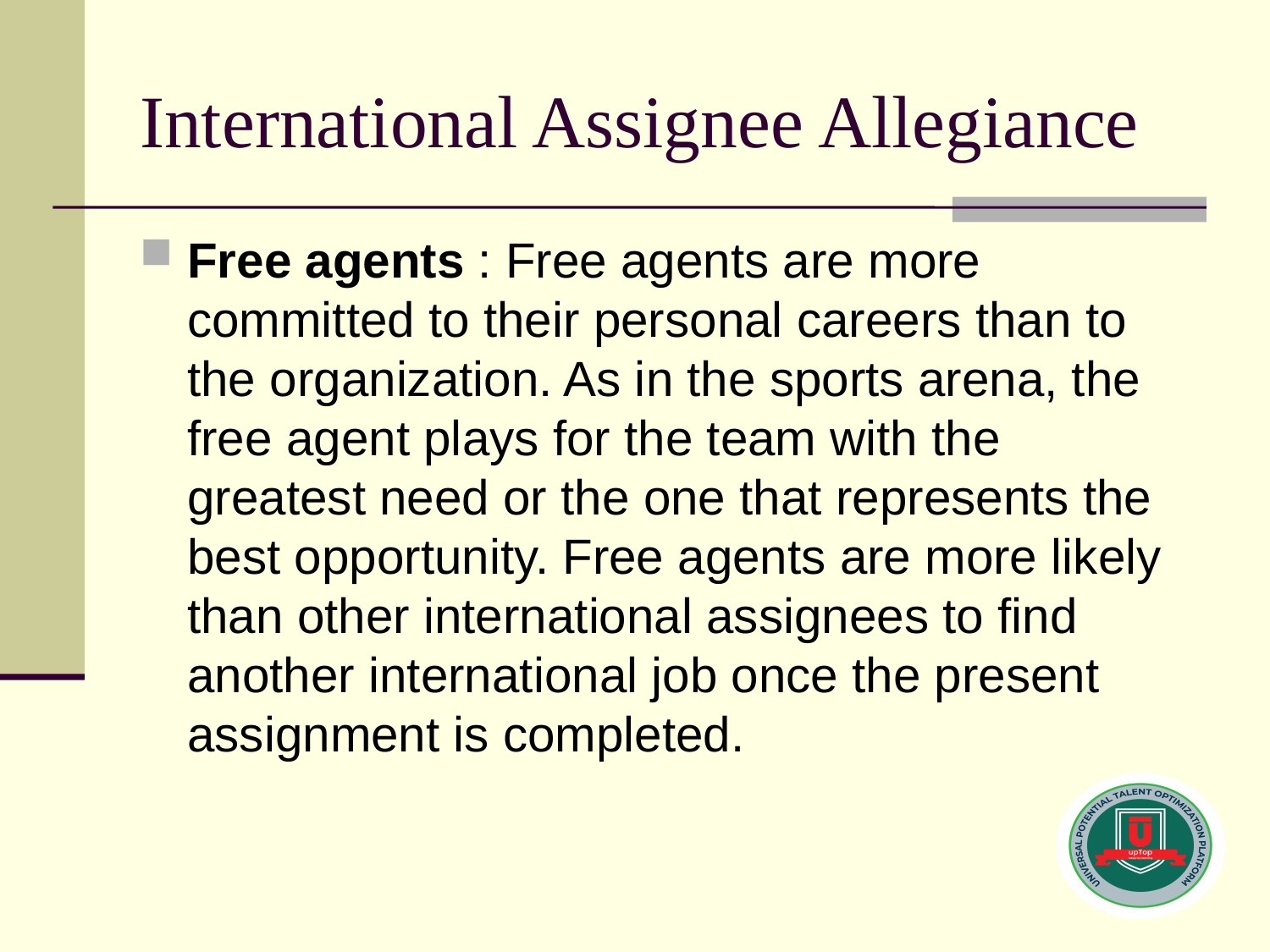

# International Assignee Allegiance
Free agents : Free agents are more committed to their personal careers than to the organization. As in the sports arena, the free agent plays for the team with the greatest need or the one that represents the best opportunity. Free agents are more likely than other international assignees to find another international job once the present assignment is completed.